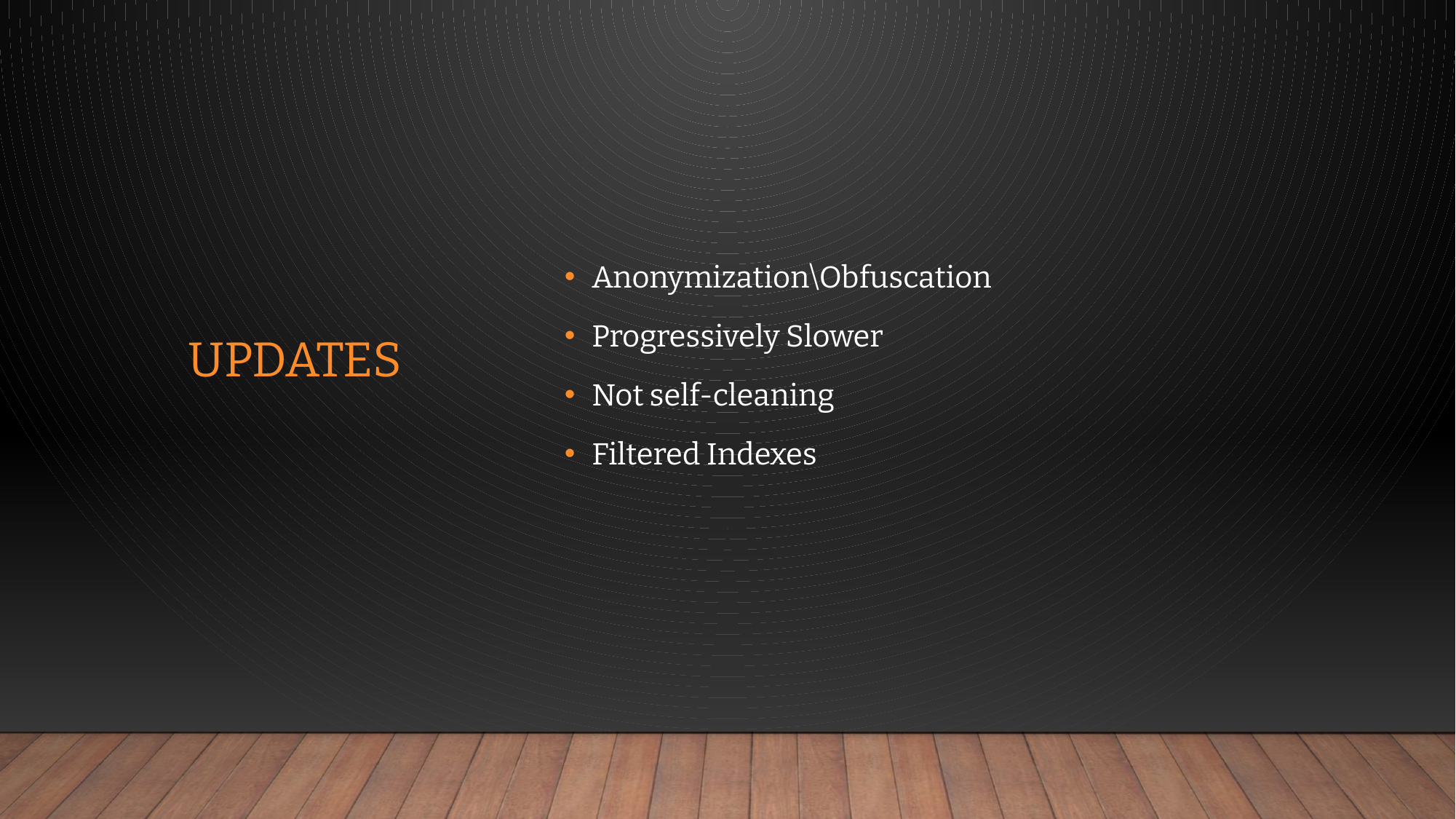

# Updates
Anonymization\Obfuscation
Progressively Slower
Not self-cleaning
Filtered Indexes